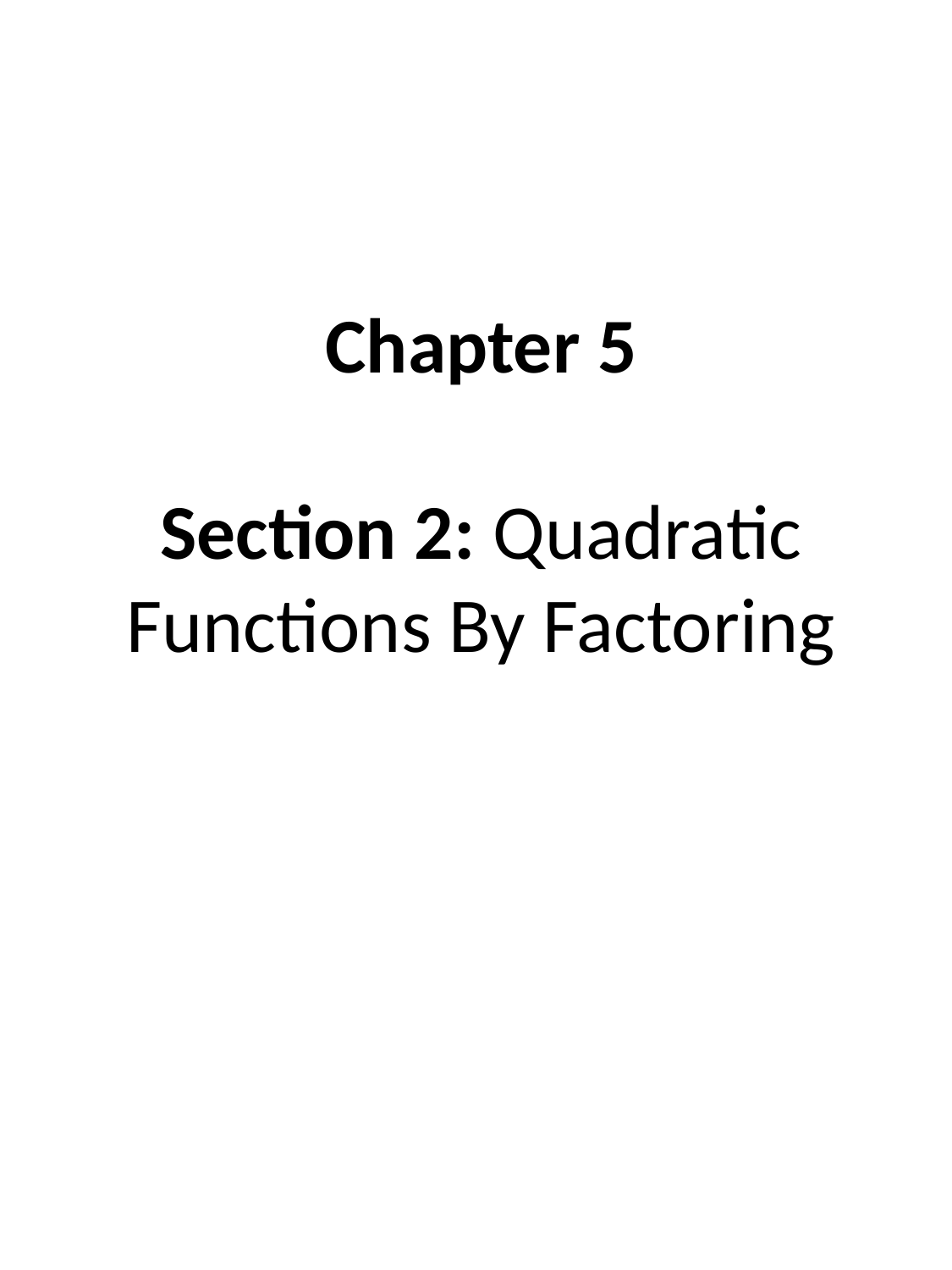

# Chapter 5   Section 2: Quadratic Functions By Factoring